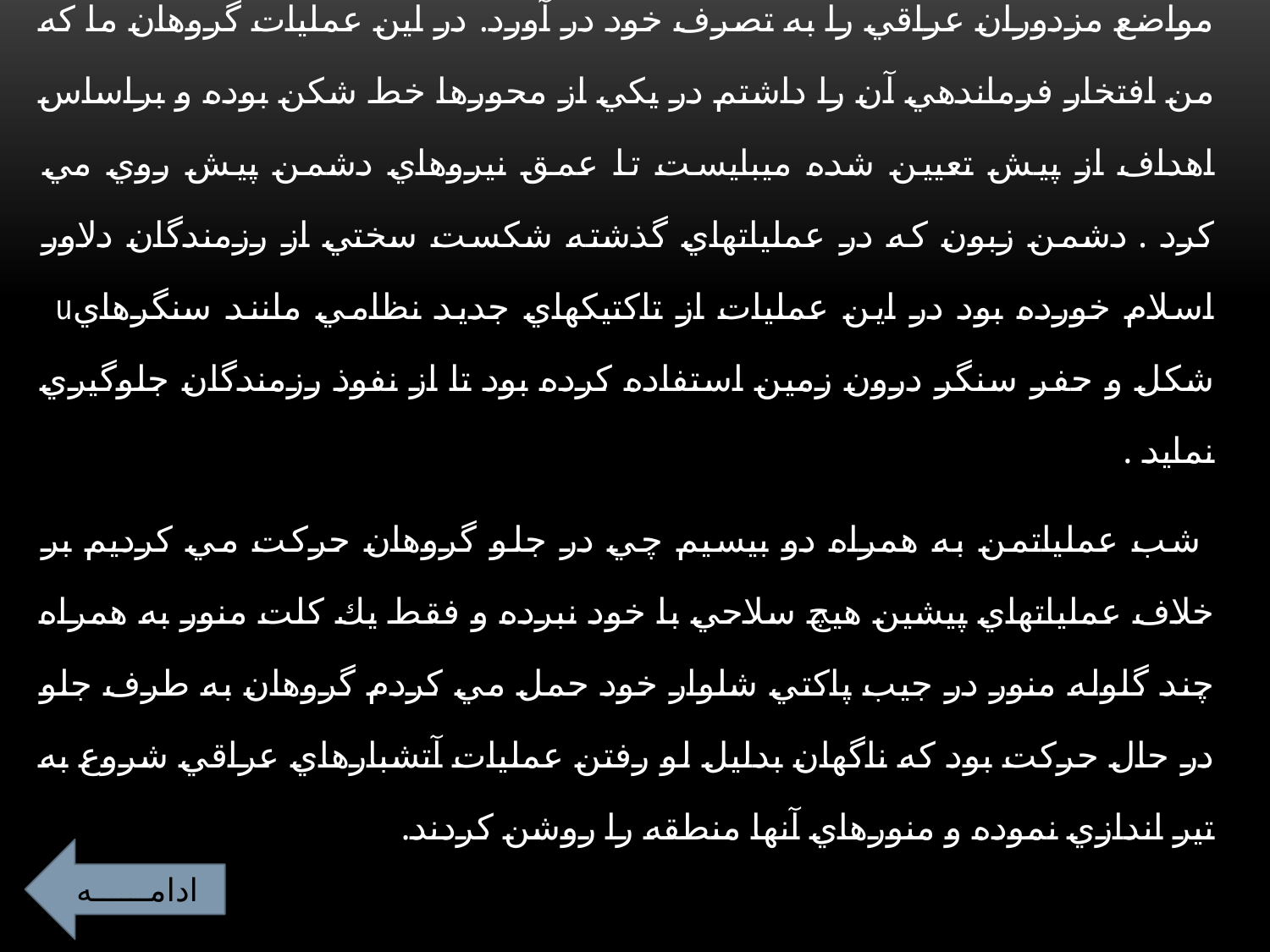

مرحله دوم عمليات رمضان در تاريخ 26/4/1361  انجام شد. شبي كه گردان نور (كربلا) مي بايد از محور پاسگاه زيد عراق به خط دشمن بعثي يورش آورده و مواضع مزدوران عراقي را به تصرف خود در آورد. در اين عمليات گروهان ما كه من افتخار فرماندهي آن را داشتم در يكي از محورها خط شكن بوده و براساس اهداف از پيش تعيين شده ميبايست تا عمق نيروهاي دشمن پيش روي مي كرد . دشمن زبون كه در عملياتهاي گذشته شكست سختي از رزمندگان دلاور اسلام خورده بود در اين عمليات از تاكتيكهاي جديد نظامي مانند سنگرهايu  شكل و حفر سنگر درون زمين استفاده كرده بود تا از نفوذ رزمندگان جلوگيري نمايد .
 شب عملياتمن به همراه دو بيسيم چي در جلو گروهان حركت مي كرديم بر خلاف عملياتهاي پيشين هيچ سلاحي با خود نبرده و فقط يك كلت منور به همراه چند گلوله منور در جيب پاكتي شلوار خود حمل مي كردم گروهان به طرف جلو در حال حركت بود كه ناگهان بدليل لو رفتن عمليات آتشبارهاي عراقي شروع به تير اندازي نموده و منورهاي آنها منطقه را روشن كردند.
ادامــــــه